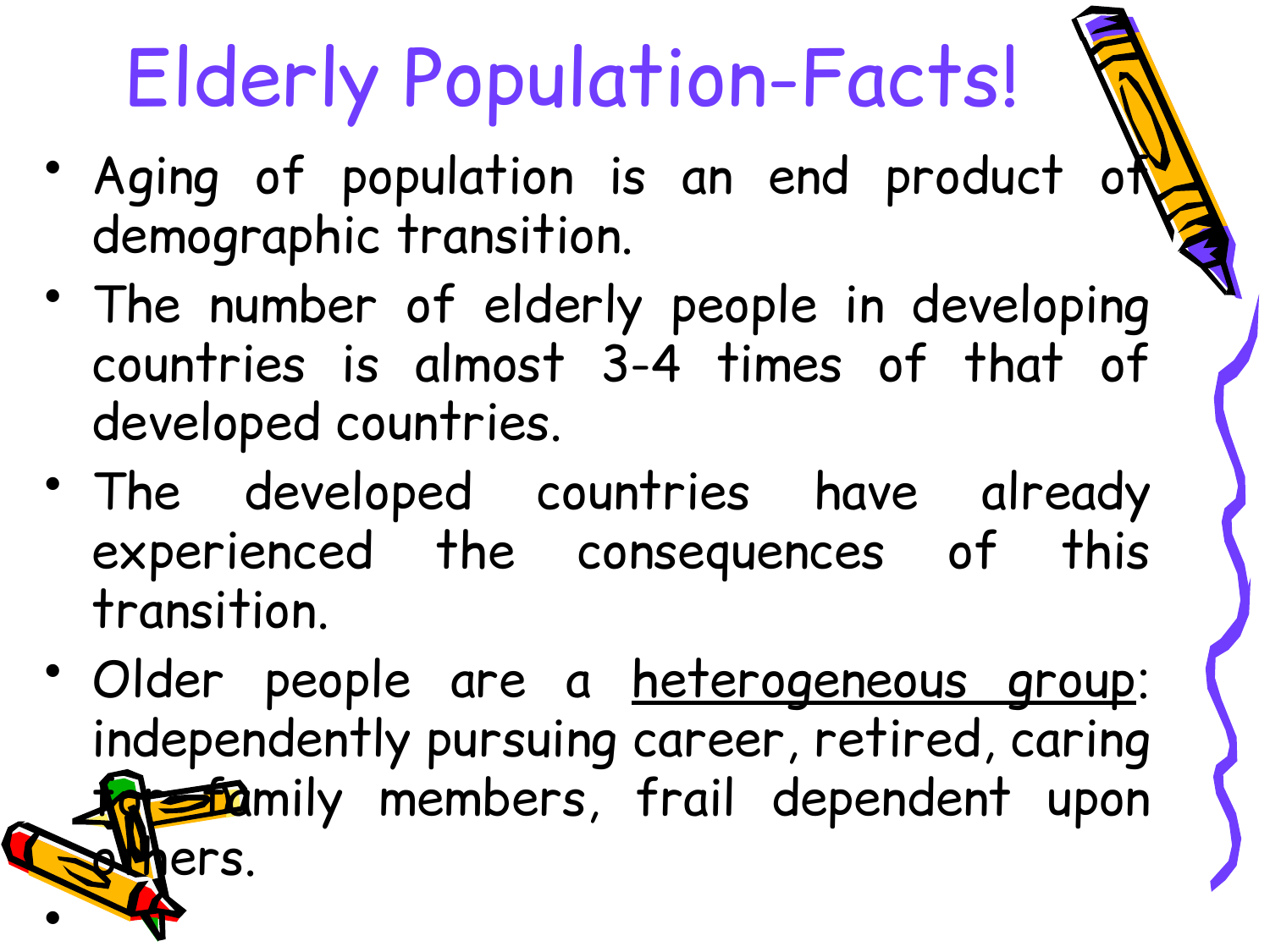

# Elderly Population-Facts!
Aging of population is an end product of demographic transition.
The number of elderly people in developing countries is almost 3-4 times of that of developed countries.
The developed countries have already experienced the consequences of this transition.
Older people are a heterogeneous group: independently pursuing career, retired, caring for family members, frail dependent upon others.